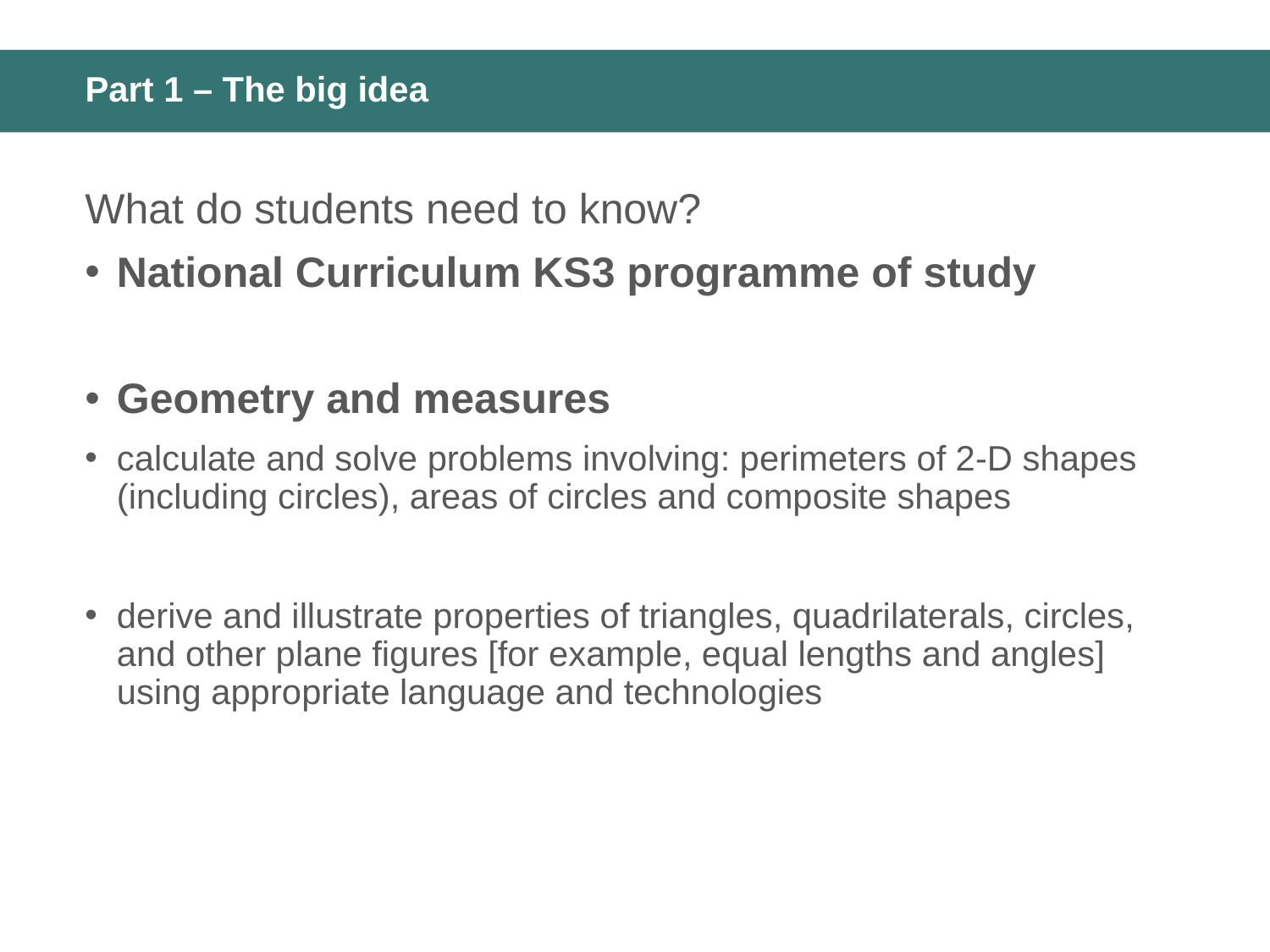

# Part 1 – The big idea
What do students need to know?
National Curriculum KS3 programme of study

Geometry and measures
calculate and solve problems involving: perimeters of 2-D shapes (including circles), areas of circles and composite shapes

derive and illustrate properties of triangles, quadrilaterals, circles, and other plane figures [for example, equal lengths and angles] using appropriate language and technologies